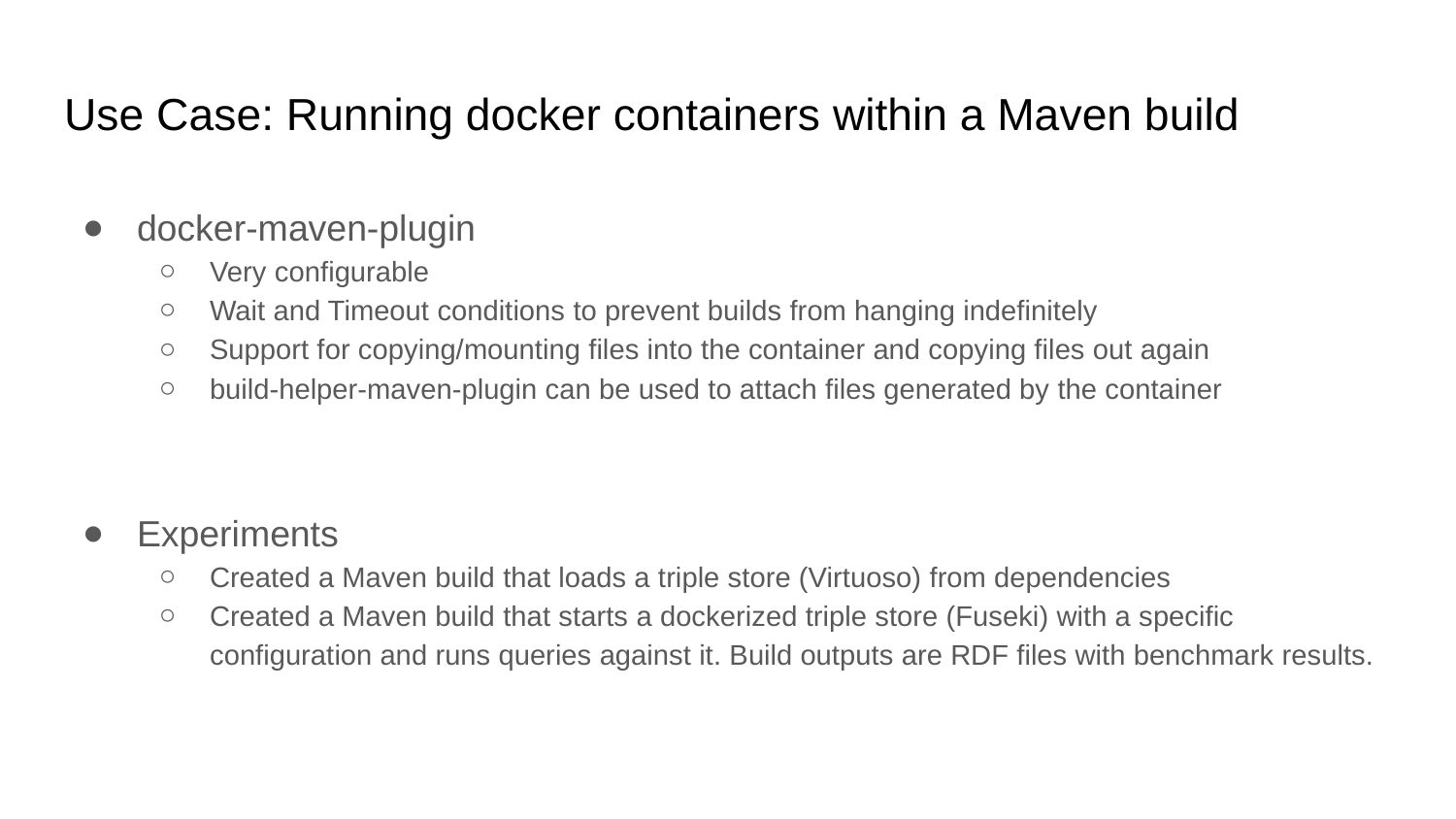

# Use Case: Running docker containers within a Maven build
docker-maven-plugin
Very configurable
Wait and Timeout conditions to prevent builds from hanging indefinitely
Support for copying/mounting files into the container and copying files out again
build-helper-maven-plugin can be used to attach files generated by the container

Experiments
Created a Maven build that loads a triple store (Virtuoso) from dependencies
Created a Maven build that starts a dockerized triple store (Fuseki) with a specific configuration and runs queries against it. Build outputs are RDF files with benchmark results.